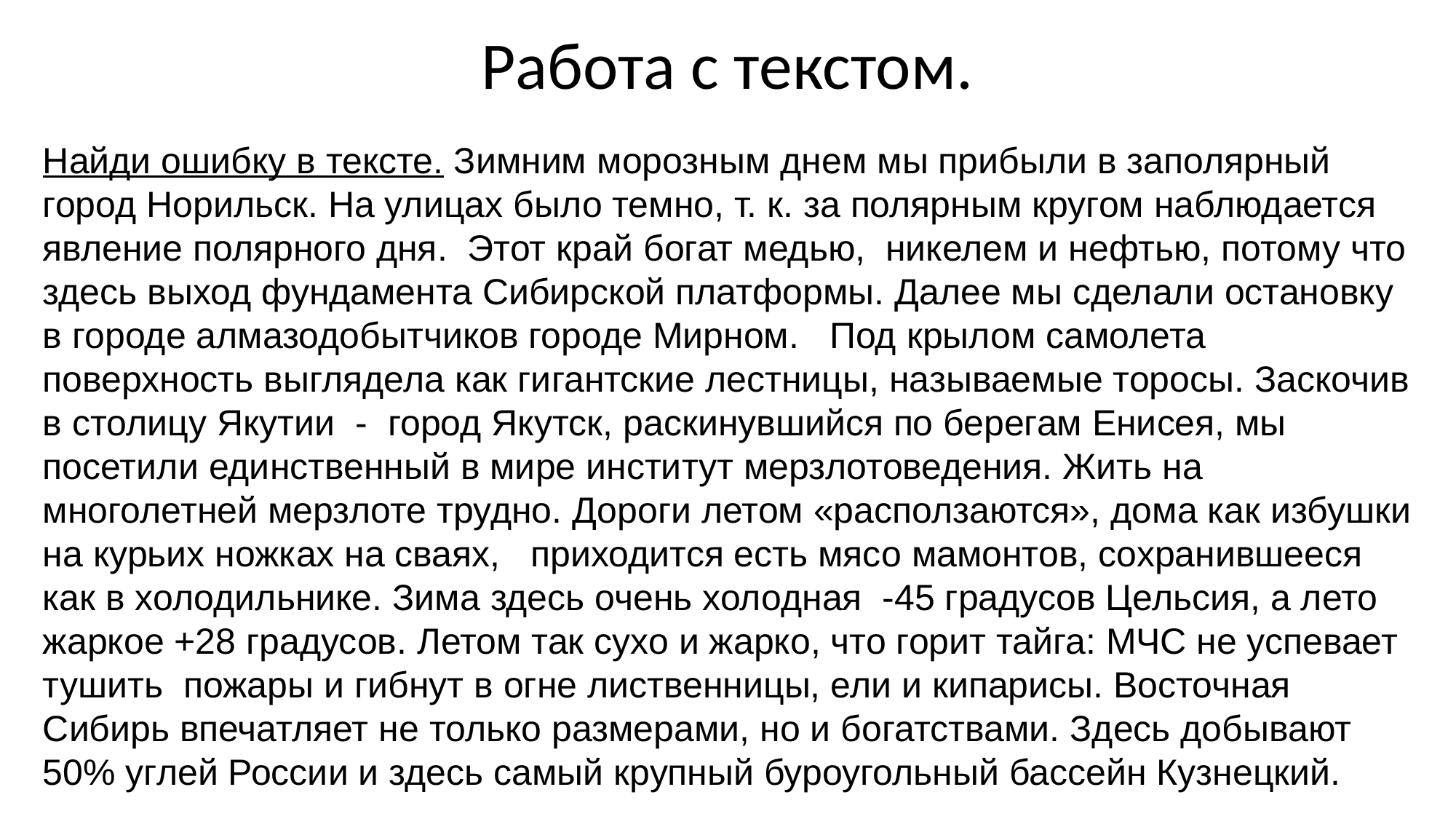

# Работа с текстом.
Найди ошибку в тексте. Зимним морозным днем мы прибыли в заполярный город Норильск. На улицах было темно, т. к. за полярным кругом наблюдается явление полярного дня.  Этот край богат медью,  никелем и нефтью, потому что здесь выход фундамента Сибирской платформы. Далее мы сделали остановку в городе алмазодобытчиков городе Мирном.   Под крылом самолета поверхность выглядела как гигантские лестницы, называемые торосы. Заскочив в столицу Якутии  -  город Якутск, раскинувшийся по берегам Енисея, мы посетили единственный в мире институт мерзлотоведения. Жить на многолетней мерзлоте трудно. Дороги летом «расползаются», дома как избушки на курьих ножках на сваях,   приходится есть мясо мамонтов, сохранившееся как в холодильнике. Зима здесь очень холодная  -45 градусов Цельсия, а лето жаркое +28 градусов. Летом так сухо и жарко, что горит тайга: МЧС не успевает тушить  пожары и гибнут в огне лиственницы, ели и кипарисы. Восточная Сибирь впечатляет не только размерами, но и богатствами. Здесь добывают 50% углей России и здесь самый крупный буроугольный бассейн Кузнецкий.